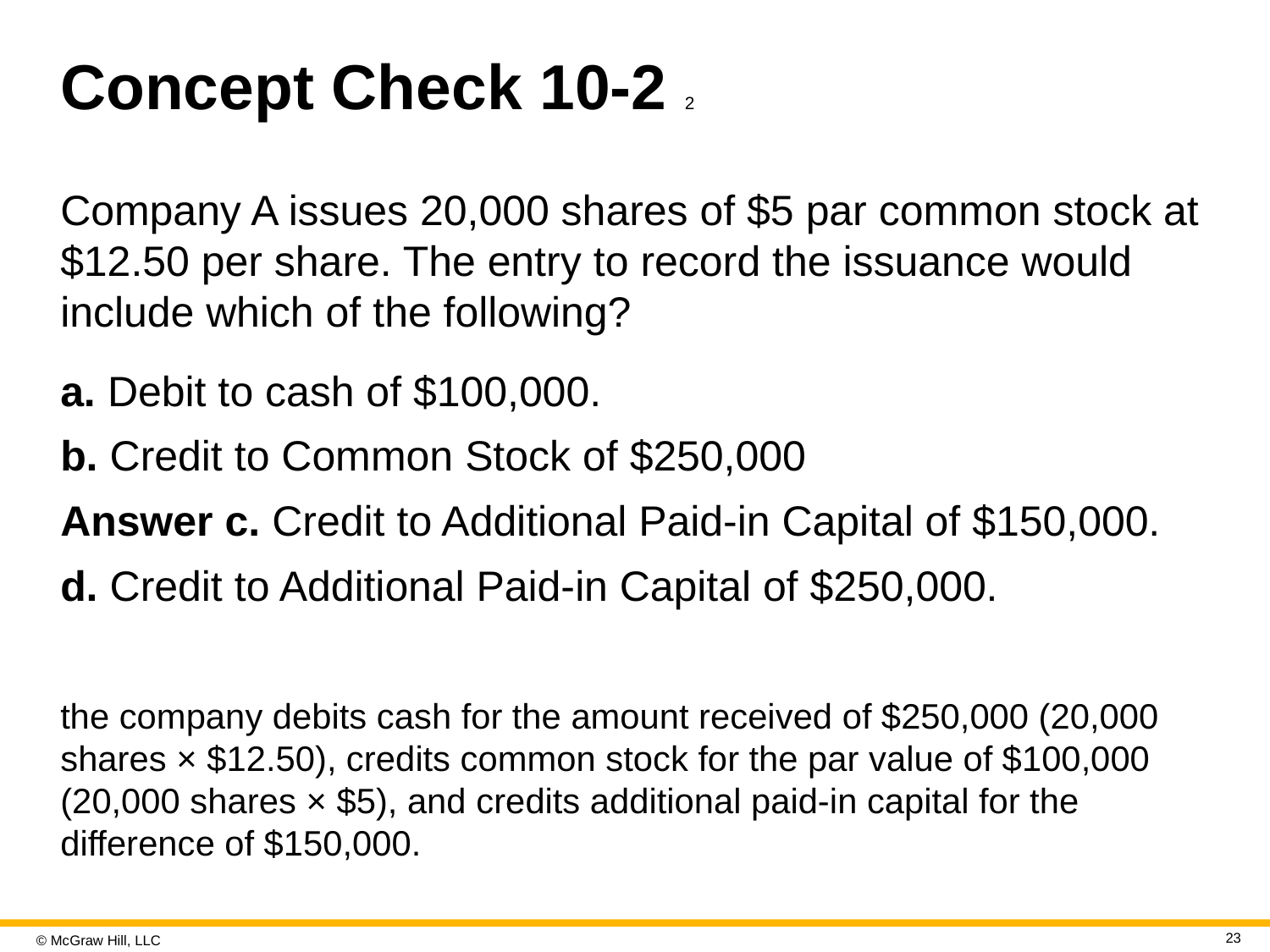

# Concept Check 10-2 2
Company A issues 20,000 shares of $5 par common stock at $12.50 per share. The entry to record the issuance would include which of the following?
a. Debit to cash of $100,000.
b. Credit to Common Stock of $250,000
Answer c. Credit to Additional Paid-in Capital of $150,000.
d. Credit to Additional Paid-in Capital of $250,000.
the company debits cash for the amount received of $250,000 (20,000 shares × $12.50), credits common stock for the par value of $100,000 (20,000 shares × $5), and credits additional paid-in capital for the difference of $150,000.
23